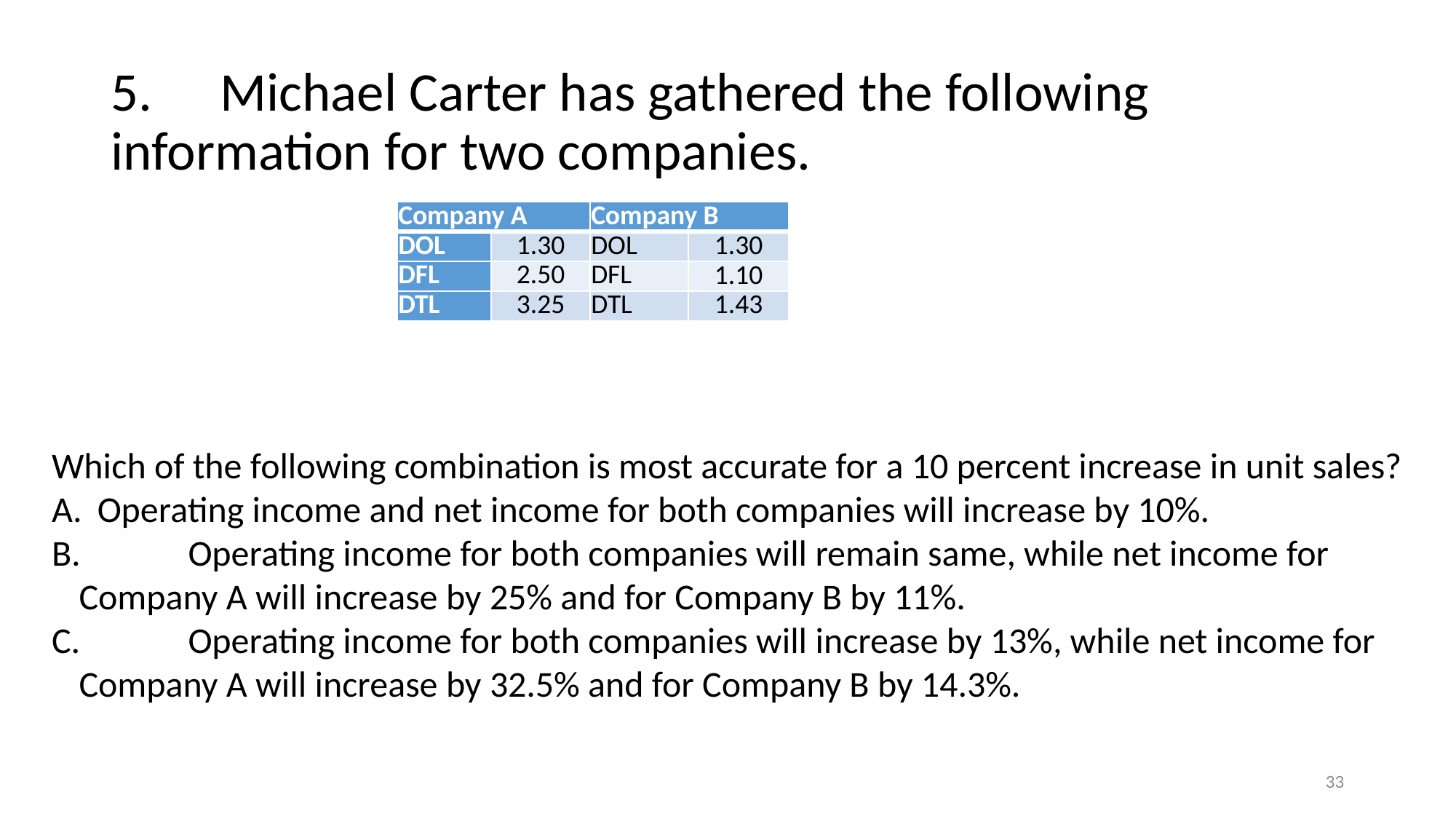

# 5.	Michael Carter has gathered the following information for two companies.
| Company A |  | Company B |  |
| --- | --- | --- | --- |
| DOL | 1.30 | DOL | 1.30 |
| DFL | 2.50 | DFL | 1.10 |
| DTL | 3.25 | DTL | 1.43 |
Which of the following combination is most accurate for a 10 percent increase in unit sales?
A.	Operating income and net income for both companies will increase by 10%.
B.	Operating income for both companies will remain same, while net income for Company A will increase by 25% and for Company B by 11%.
C.	Operating income for both companies will increase by 13%, while net income for Company A will increase by 32.5% and for Company B by 14.3%.
33